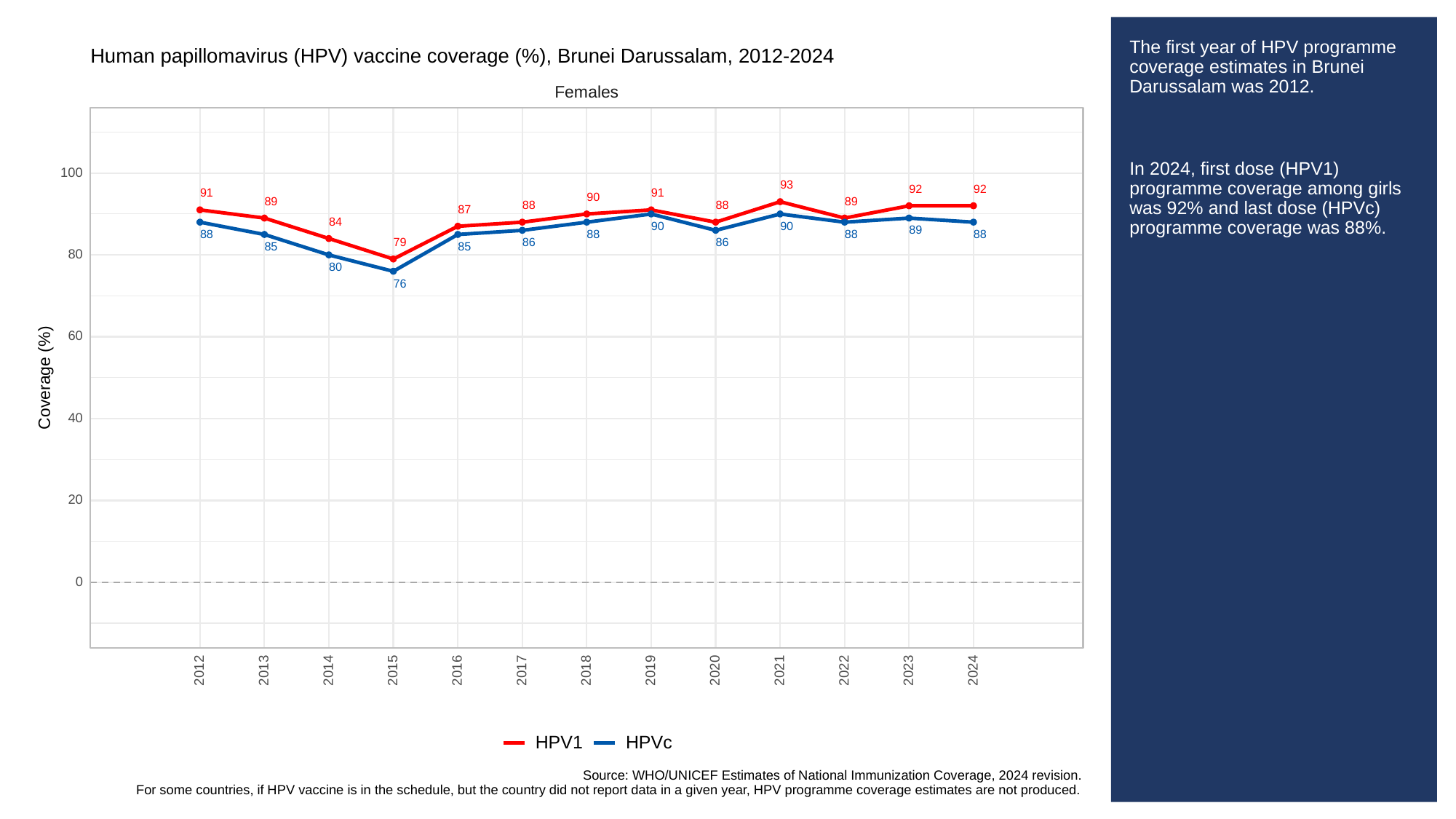

# The first year of HPV programme coverage estimates in Brunei Darussalam was 2012.

In 2024, first dose (HPV1) programme coverage among girls was 92% and last dose (HPVc) programme coverage was 88%.

Human papillomavirus (HPV) vaccine coverage (%), Brunei Darussalam, 2012-2024
Females

100

93
92
92
91
91
90
89
89

88
88

87

84

90
90

89

88
88
88
88

79
86
86
85
85
80

80

76

60

Coverage (%)

40

20

0

2013
2023
2012
2014
2015
2016
2017
2018
2019
2020
2021
2022
2024
HPVc
HPV1

Source: WHO/UNICEF Estimates of National Immunization Coverage, 2024 revision.
For some countries, if HPV vaccine is in the schedule, but the country did not report data in a given year, HPV programme coverage estimates are not produced.